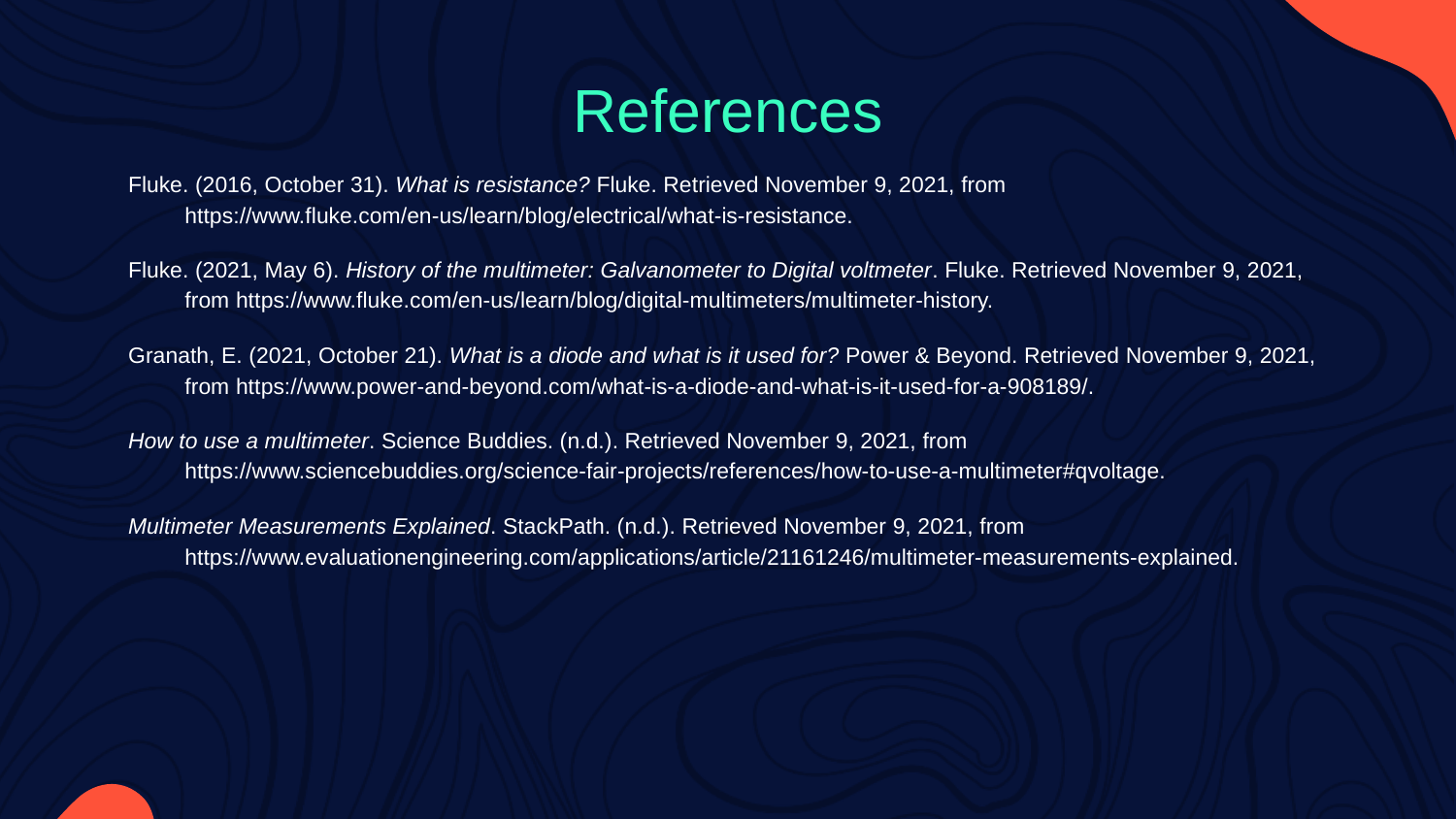

# References
Fluke. (2016, October 31). What is resistance? Fluke. Retrieved November 9, 2021, from https://www.fluke.com/en-us/learn/blog/electrical/what-is-resistance.
Fluke. (2021, May 6). History of the multimeter: Galvanometer to Digital voltmeter. Fluke. Retrieved November 9, 2021, from https://www.fluke.com/en-us/learn/blog/digital-multimeters/multimeter-history.
Granath, E. (2021, October 21). What is a diode and what is it used for? Power & Beyond. Retrieved November 9, 2021, from https://www.power-and-beyond.com/what-is-a-diode-and-what-is-it-used-for-a-908189/.
How to use a multimeter. Science Buddies. (n.d.). Retrieved November 9, 2021, from https://www.sciencebuddies.org/science-fair-projects/references/how-to-use-a-multimeter#qvoltage.
Multimeter Measurements Explained. StackPath. (n.d.). Retrieved November 9, 2021, from https://www.evaluationengineering.com/applications/article/21161246/multimeter-measurements-explained.